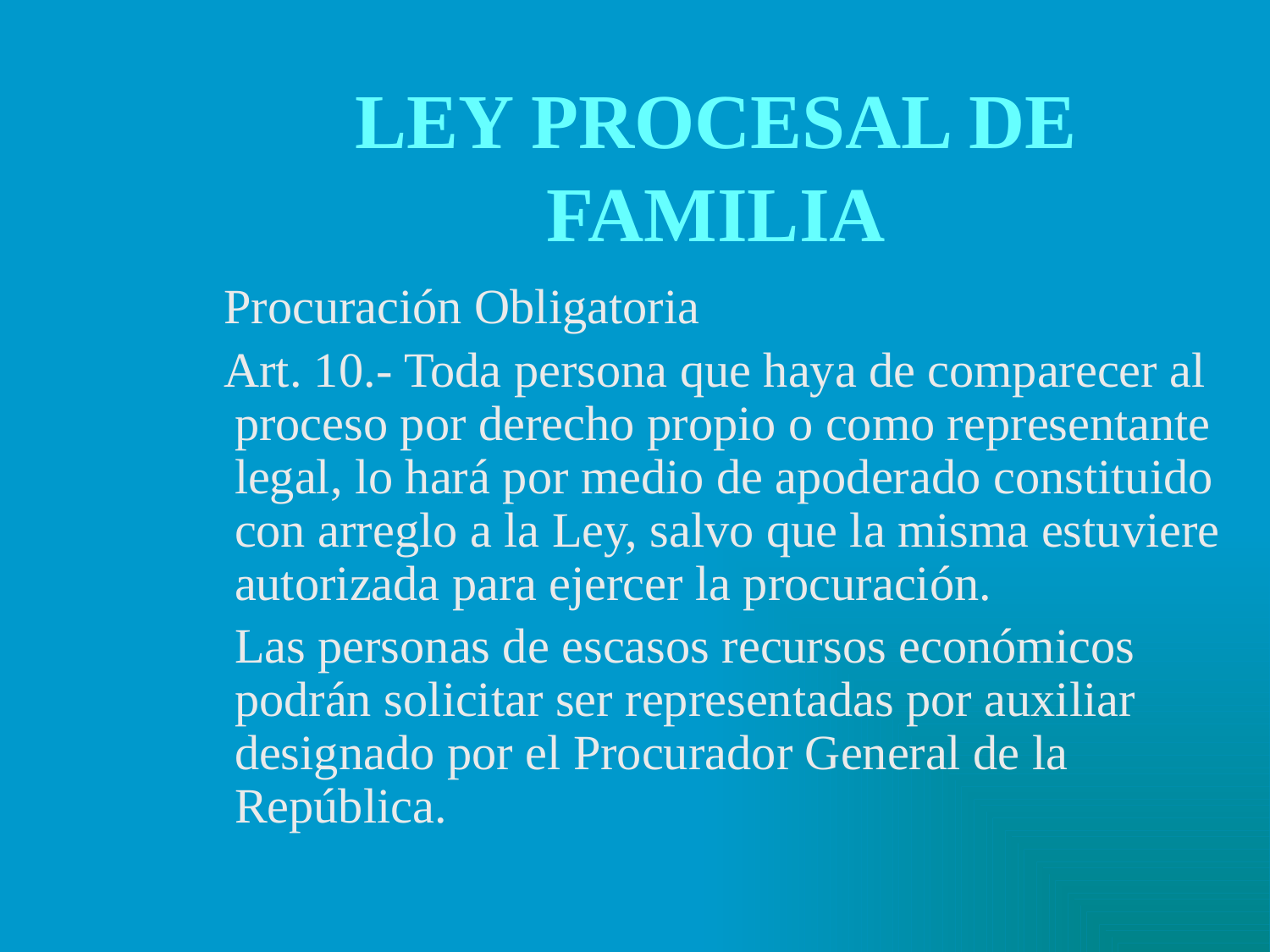

# LEY PROCESAL DE FAMILIA
   Procuración Obligatoria
   Art. 10.- Toda persona que haya de comparecer al proceso por derecho propio o como representante legal, lo hará por medio de apoderado constituido con arreglo a la Ley, salvo que la misma estuviere autorizada para ejercer la procuración.
	Las personas de escasos recursos económicos podrán solicitar ser representadas por auxiliar designado por el Procurador General de la República.